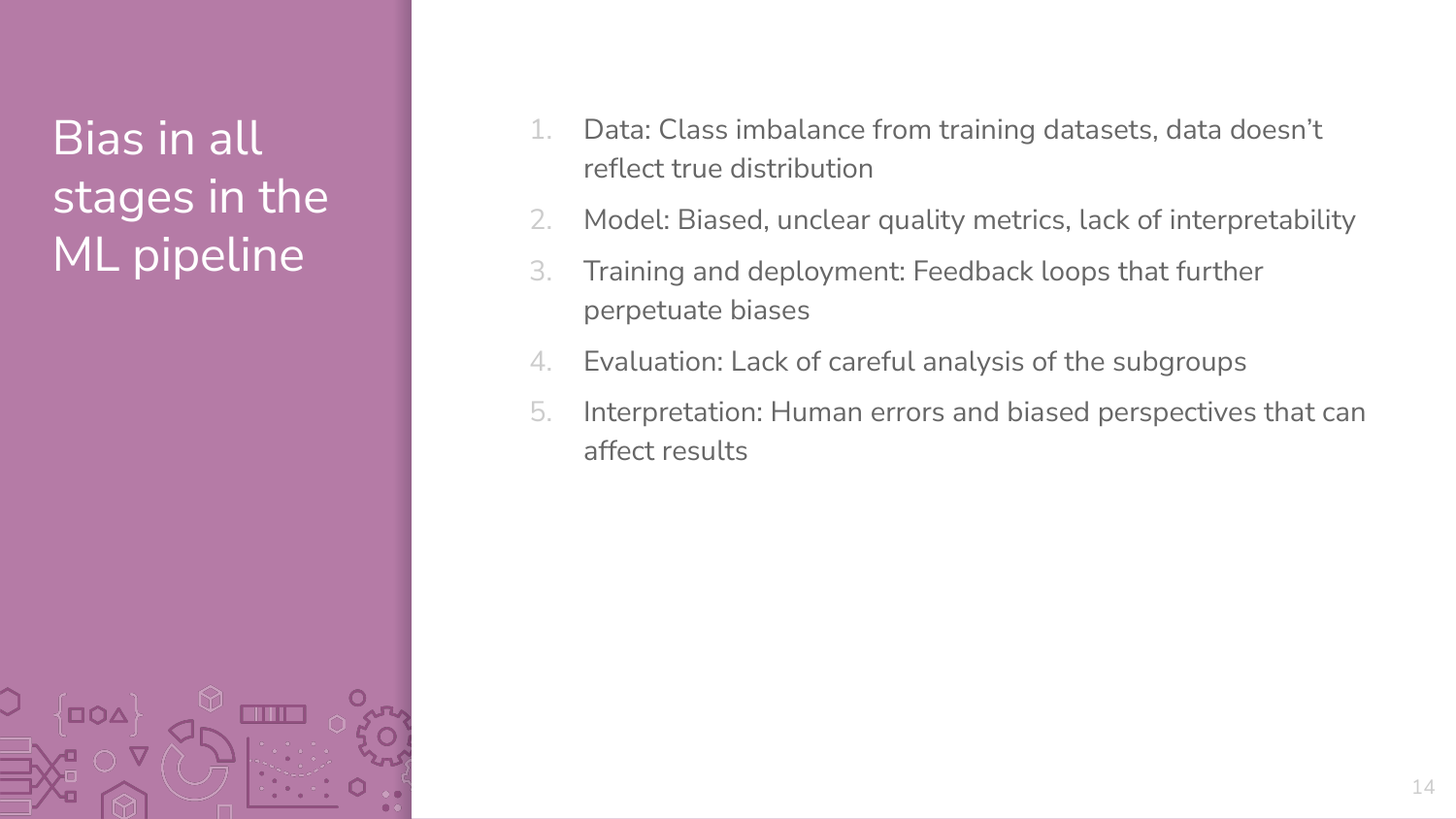

# Bias in all stages in the ML pipeline
Data: Class imbalance from training datasets, data doesn’t reflect true distribution
Model: Biased, unclear quality metrics, lack of interpretability
Training and deployment: Feedback loops that further perpetuate biases
Evaluation: Lack of careful analysis of the subgroups
Interpretation: Human errors and biased perspectives that can affect results
14